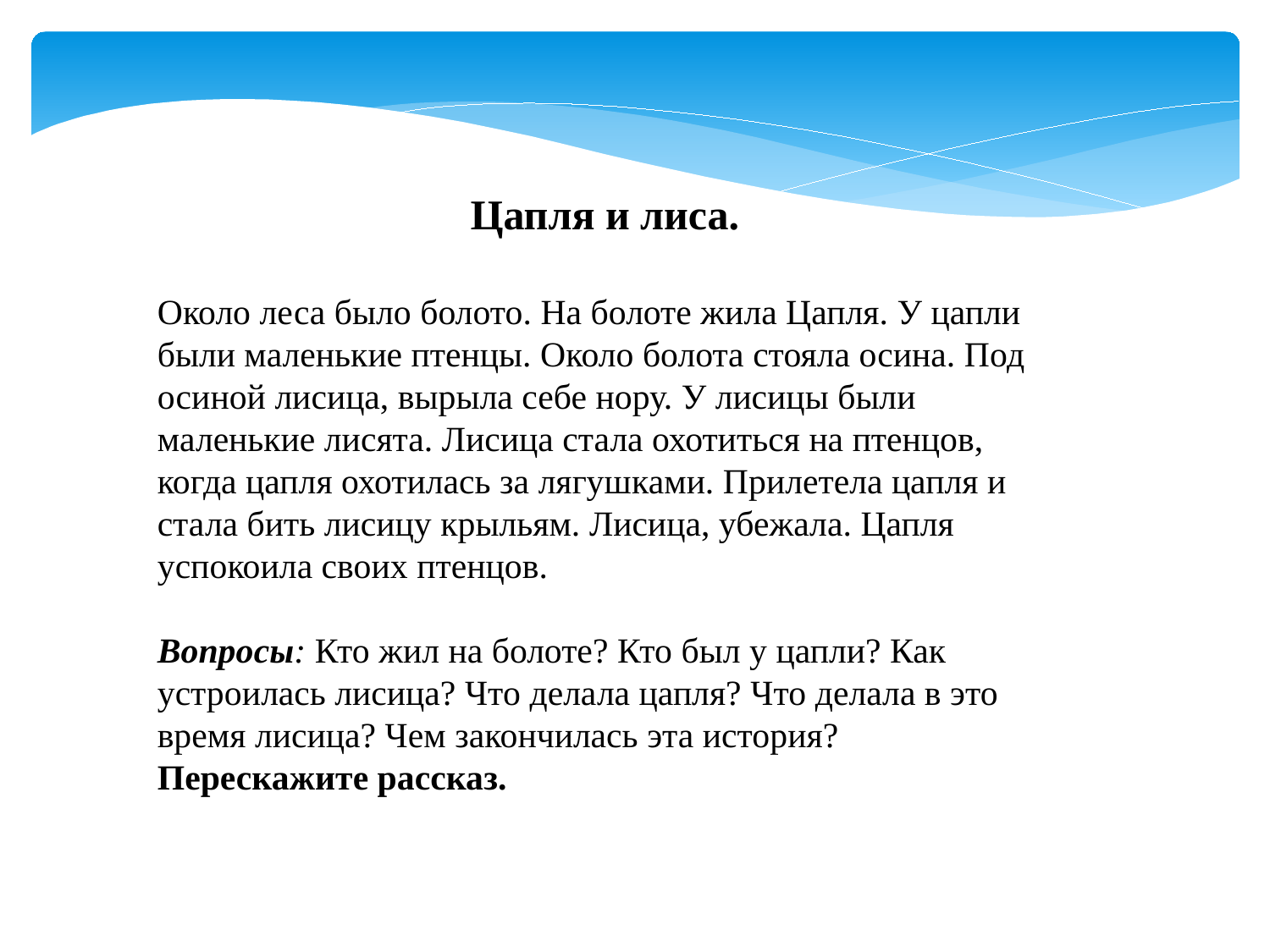

Цапля и лиса.

Около леса было болото. На болоте жила Цапля. У цапли были маленькие птенцы. Около болота стояла осина. Под осиной лисица, вырыла себе нору. У лисицы были маленькие лисята. Лисица стала охотиться на птенцов, когда цапля охотилась за лягушками. Прилетела цапля и стала бить лисицу крыльям. Лисица, убежала. Цапля успокоила своих птенцов.

Вопросы: Кто жил на болоте? Кто был у цапли? Как устроилась лисица? Что делала цапля? Что делала в это время лисица? Чем закончилась эта история?
Перескажите рассказ.